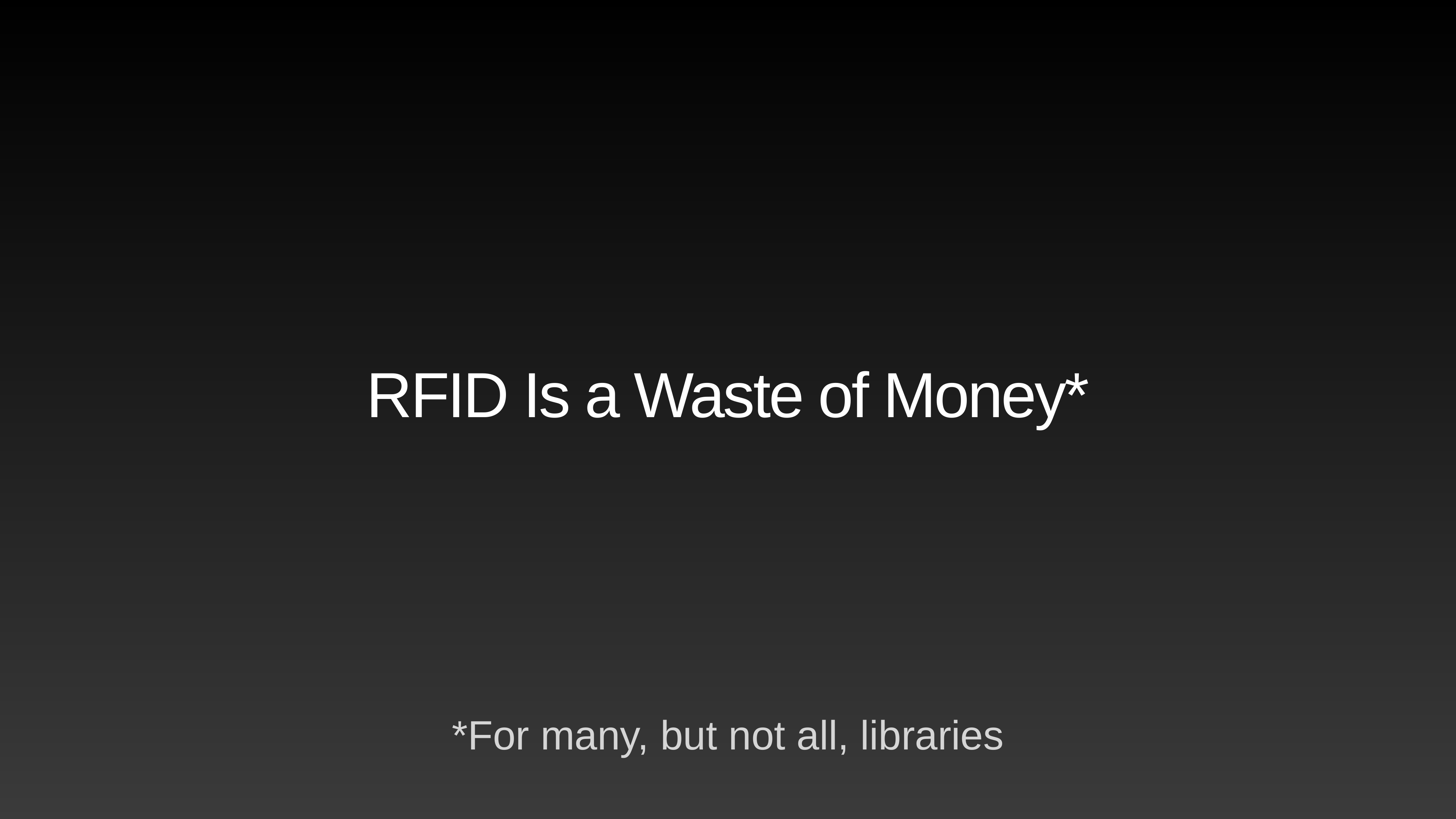

# RFID Is a Waste of Money*
*For many, but not all, libraries